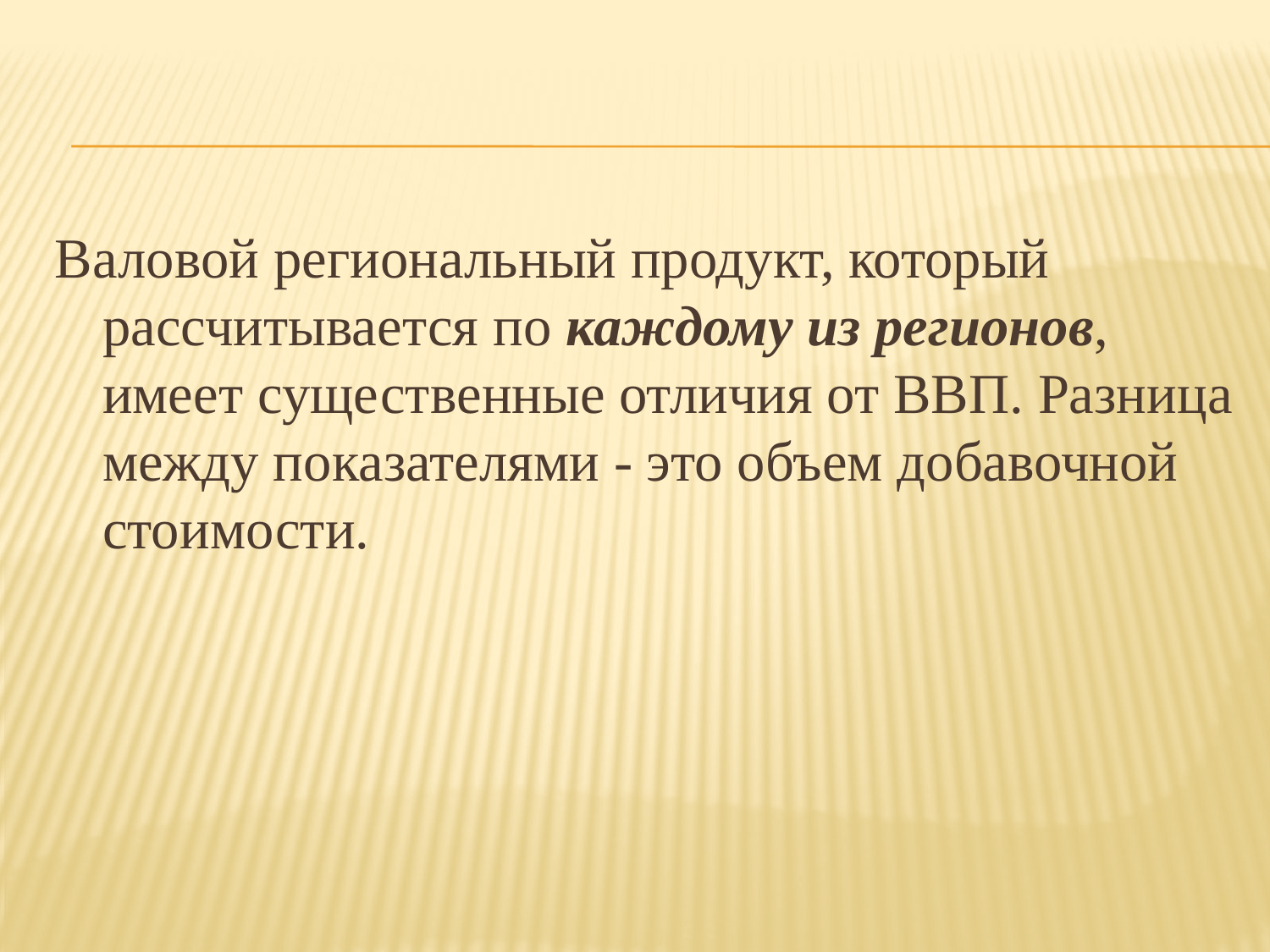

Валовой региональный продукт, который рассчитывается по каждому из регионов, имеет существенные отличия от ВВП. Разница между показателями - это объем добавочной стоимости.